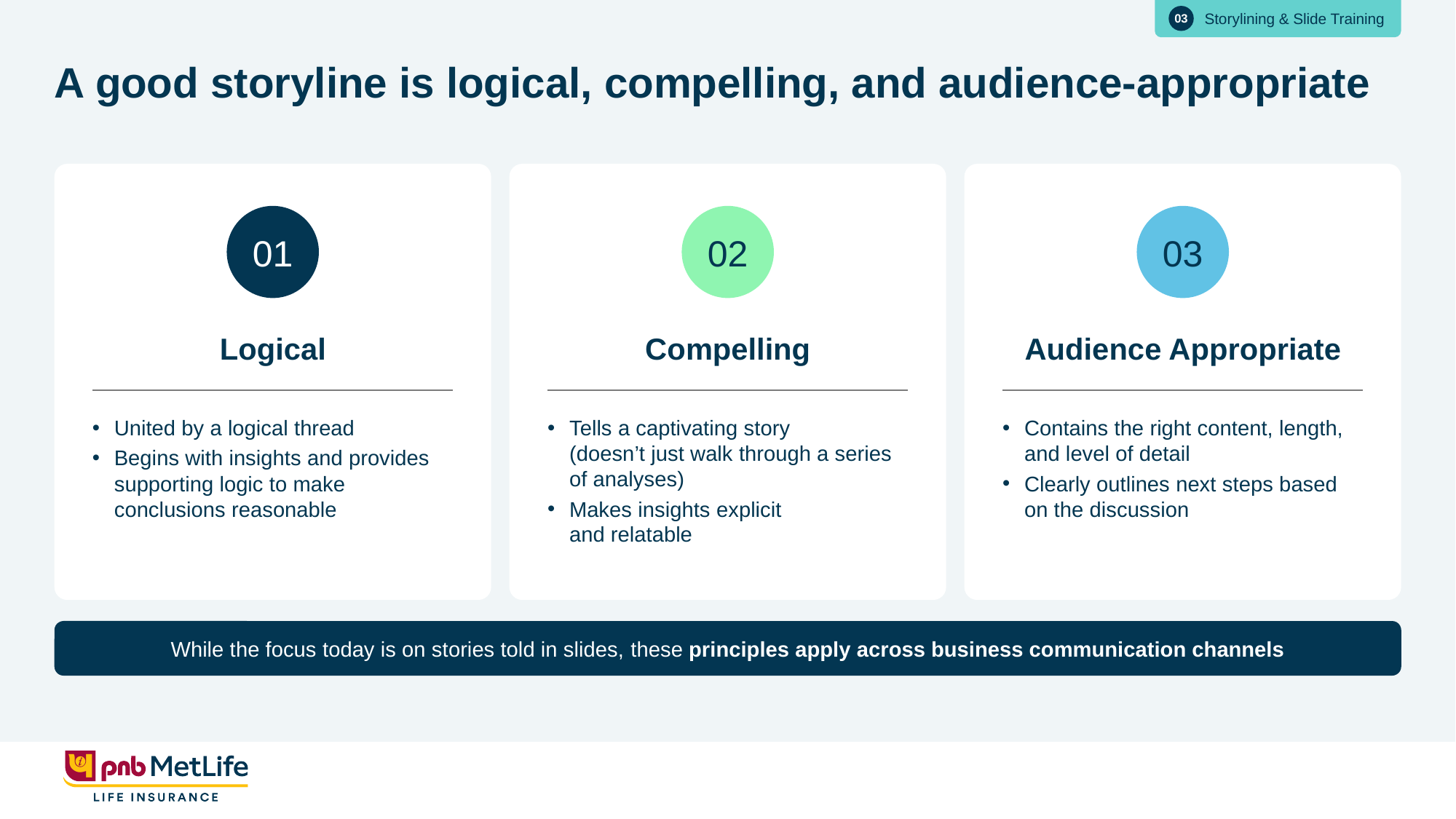

03
Storylining & Slide Training
# A good storyline is logical, compelling, and audience-appropriate​

01
02
03
Logical
Compelling​
Audience ​Appropriate​
United by a logical thread​
Begins with insights and provides supporting logic to make conclusions reasonable​
Tells a captivating story
(doesn’t just walk through a series of analyses)​
Makes insights explicit
and relatable​
Contains the right content, length, and level of detail​
Clearly outlines next steps based on the discussion​
While the focus today is on stories told in slides, ​these principles apply across business communication channels​